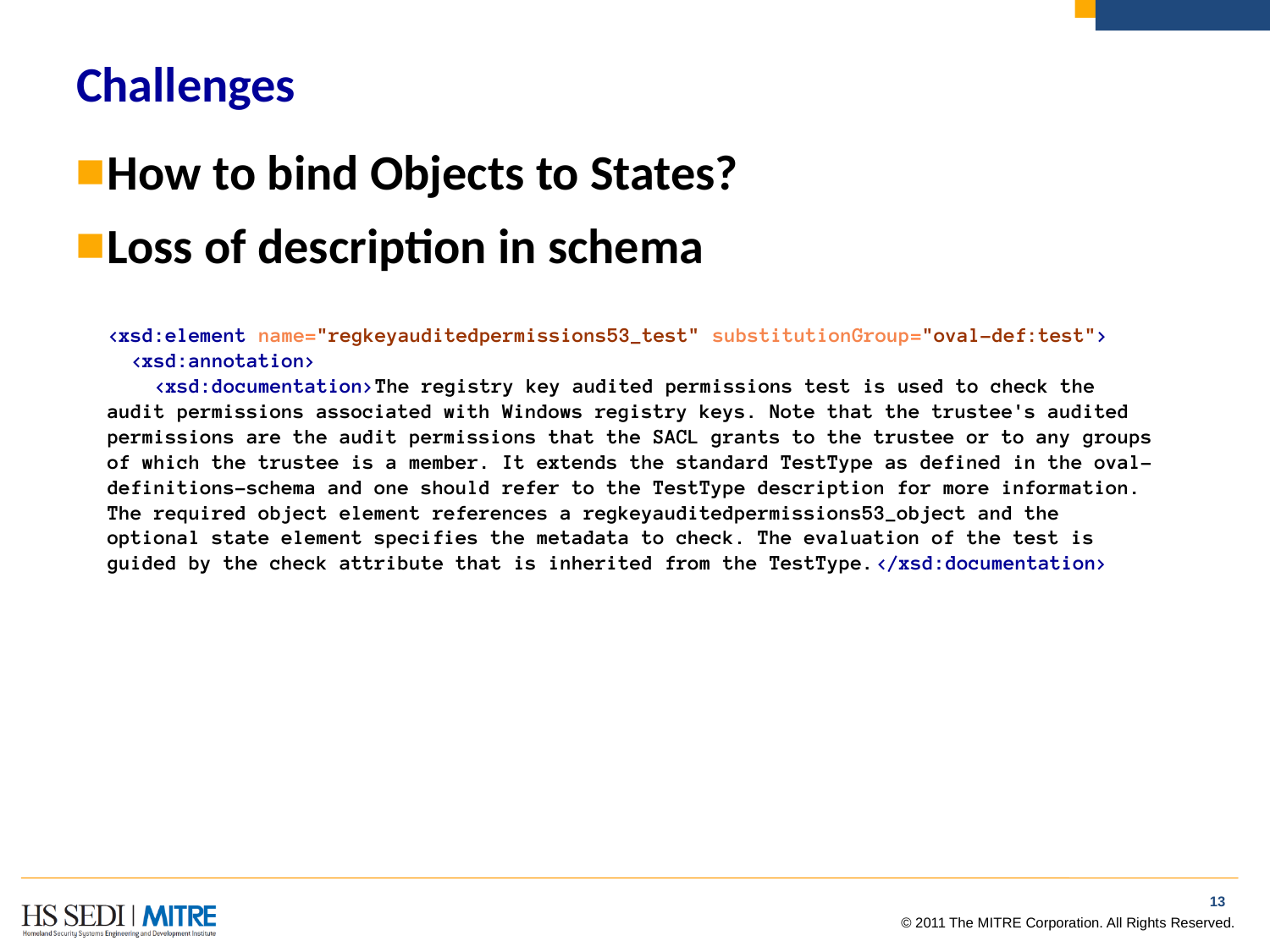

# Challenges
How to bind Objects to States?
Loss of description in schema
<xsd:element name="regkeyauditedpermissions53_test" substitutionGroup="oval-def:test">
  <xsd:annotation>
    <xsd:documentation>The registry key audited permissions test is used to check the audit permissions associated with Windows registry keys. Note that the trustee's audited permissions are the audit permissions that the SACL grants to the trustee or to any groups of which the trustee is a member. It extends the standard TestType as defined in the oval-definitions-schema and one should refer to the TestType description for more information. The required object element references a regkeyauditedpermissions53_object and the optional state element specifies the metadata to check. The evaluation of the test is guided by the check attribute that is inherited from the TestType.</xsd:documentation>
13